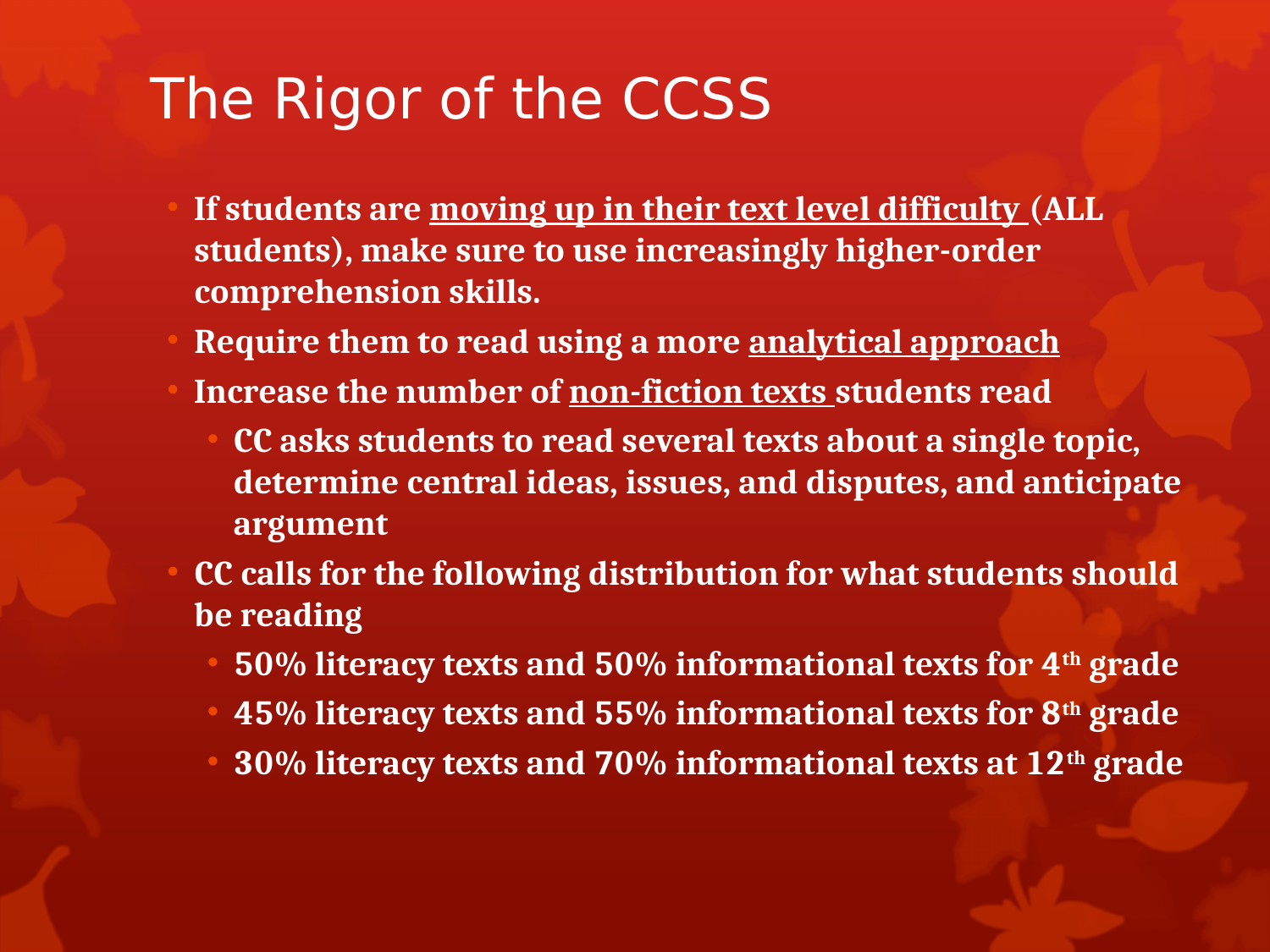

# The Rigor of the CCSS
If students are moving up in their text level difficulty (ALL students), make sure to use increasingly higher-order comprehension skills.
Require them to read using a more analytical approach
Increase the number of non-fiction texts students read
CC asks students to read several texts about a single topic, determine central ideas, issues, and disputes, and anticipate argument
CC calls for the following distribution for what students should be reading
50% literacy texts and 50% informational texts for 4th grade
45% literacy texts and 55% informational texts for 8th grade
30% literacy texts and 70% informational texts at 12th grade